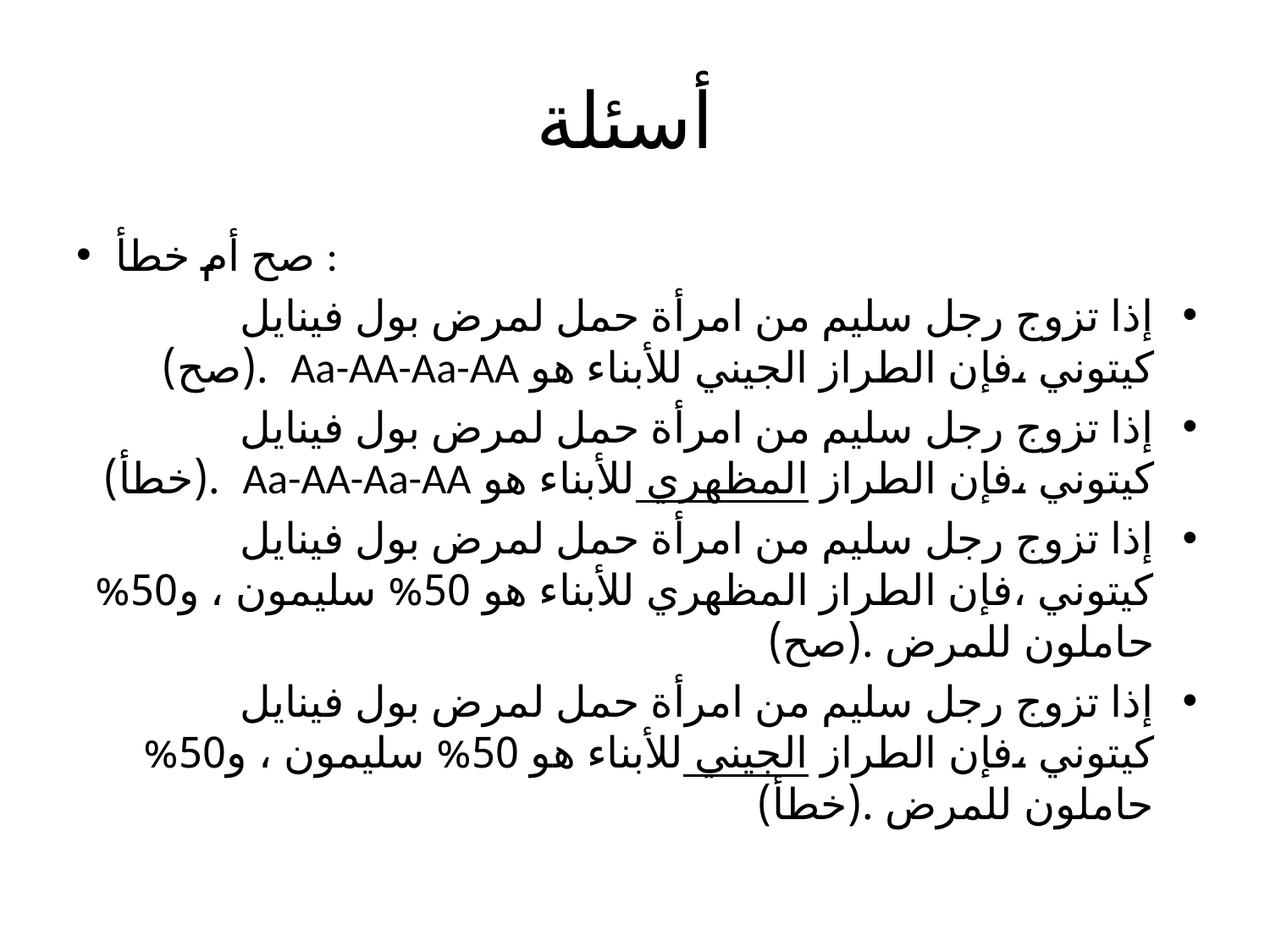

# أسئلة
صح أم خطأ :
إذا تزوج رجل سليم من امرأة حمل لمرض بول فينايل كيتوني ،فإن الطراز الجيني للأبناء هو Aa-AA-Aa-AA  .(صح)
إذا تزوج رجل سليم من امرأة حمل لمرض بول فينايل كيتوني ،فإن الطراز المظهري للأبناء هو Aa-AA-Aa-AA  .(خطأ)
إذا تزوج رجل سليم من امرأة حمل لمرض بول فينايل كيتوني ،فإن الطراز المظهري للأبناء هو 50% سليمون ، و50% حاملون للمرض .(صح)
إذا تزوج رجل سليم من امرأة حمل لمرض بول فينايل كيتوني ،فإن الطراز الجيني للأبناء هو 50% سليمون ، و50% حاملون للمرض .(خطأ)